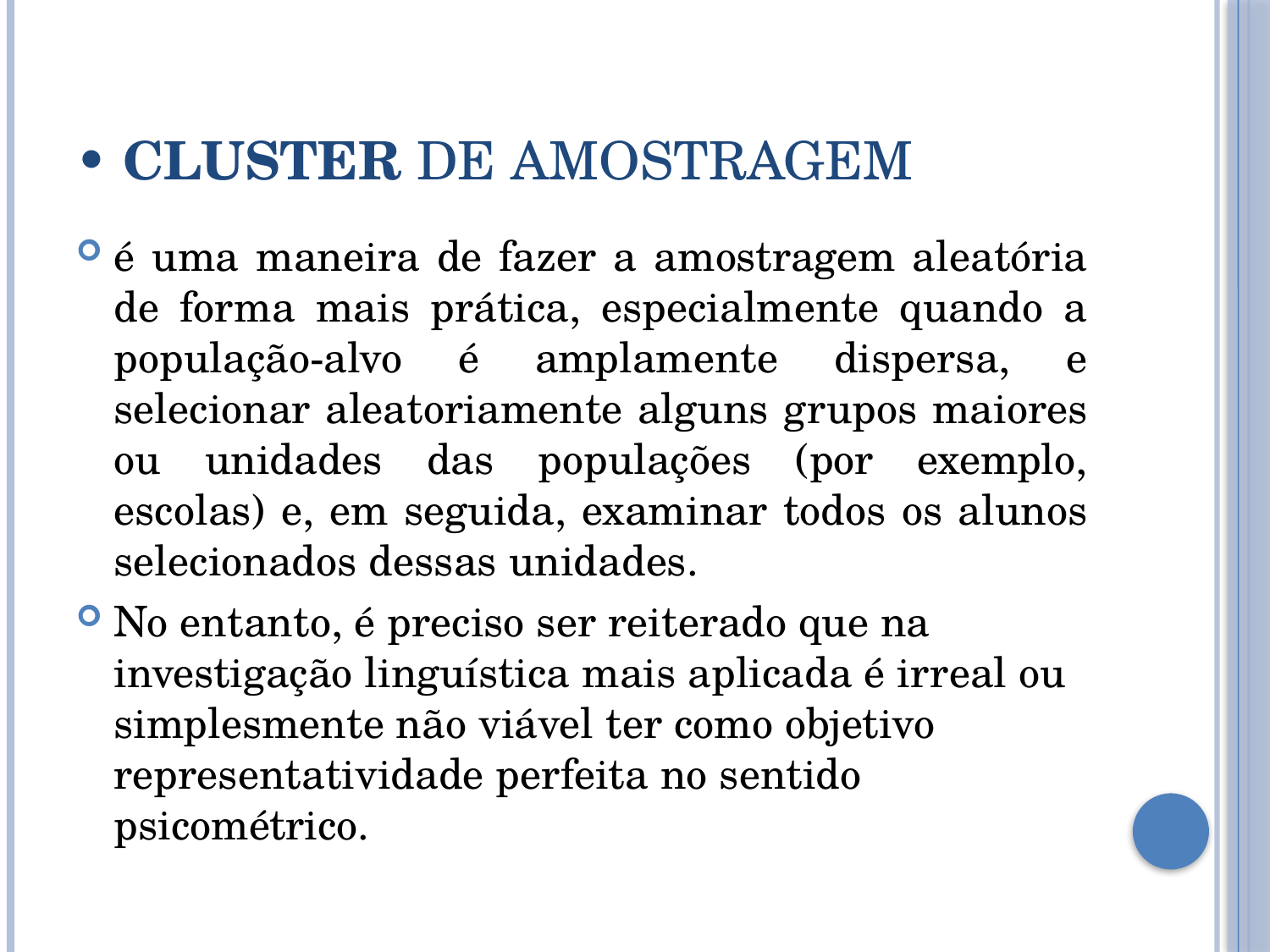

# • Cluster de amostragem
é uma maneira de fazer a amostragem aleatória de forma mais prática, especialmente quando a população-alvo é amplamente dispersa, e selecionar aleatoriamente alguns grupos maiores ou unidades das populações (por exemplo, escolas) e, em seguida, examinar todos os alunos selecionados dessas unidades.
No entanto, é preciso ser reiterado que na investigação linguística mais aplicada é irreal ou simplesmente não viável ter como objetivo representatividade perfeita no sentido psicométrico.